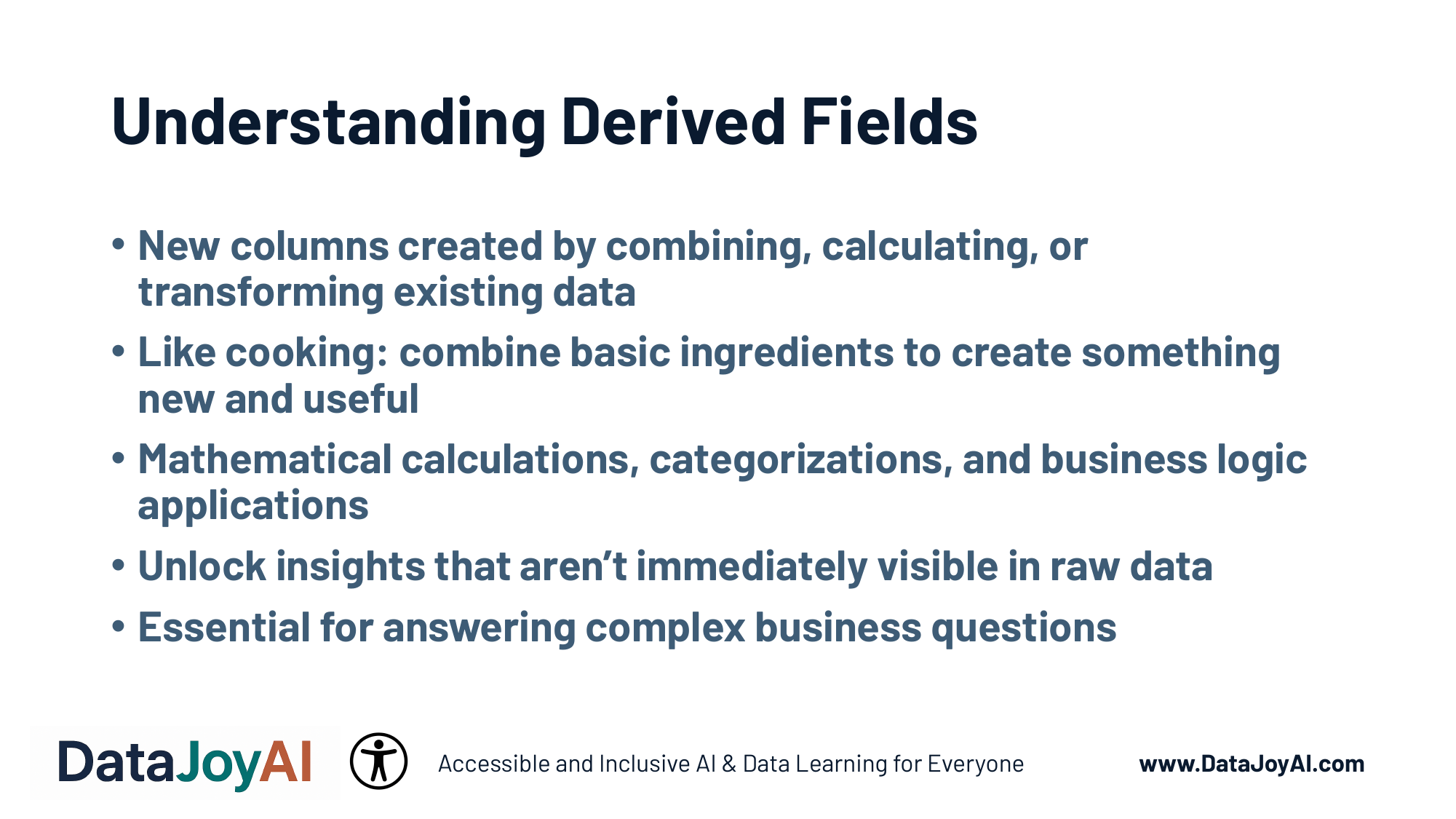

# Understanding Derived Fields
New columns created by combining, calculating, or transforming existing data
Like cooking: combine basic ingredients to create something new and useful
Mathematical calculations, categorizations, and business logic applications
Unlock insights that aren’t immediately visible in raw data
Essential for answering complex business questions